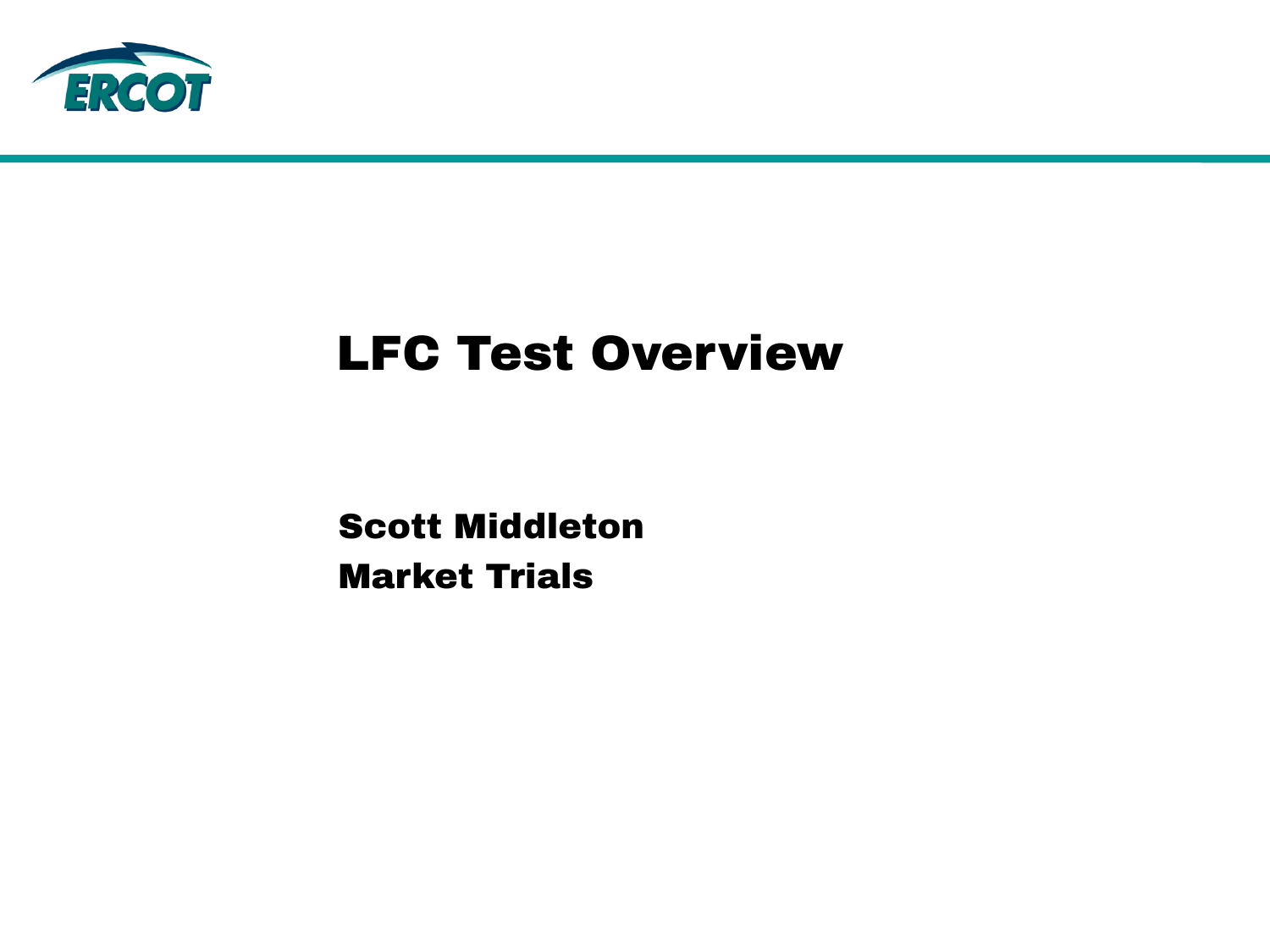

# LFC Test Overview
Scott Middleton
Market Trials